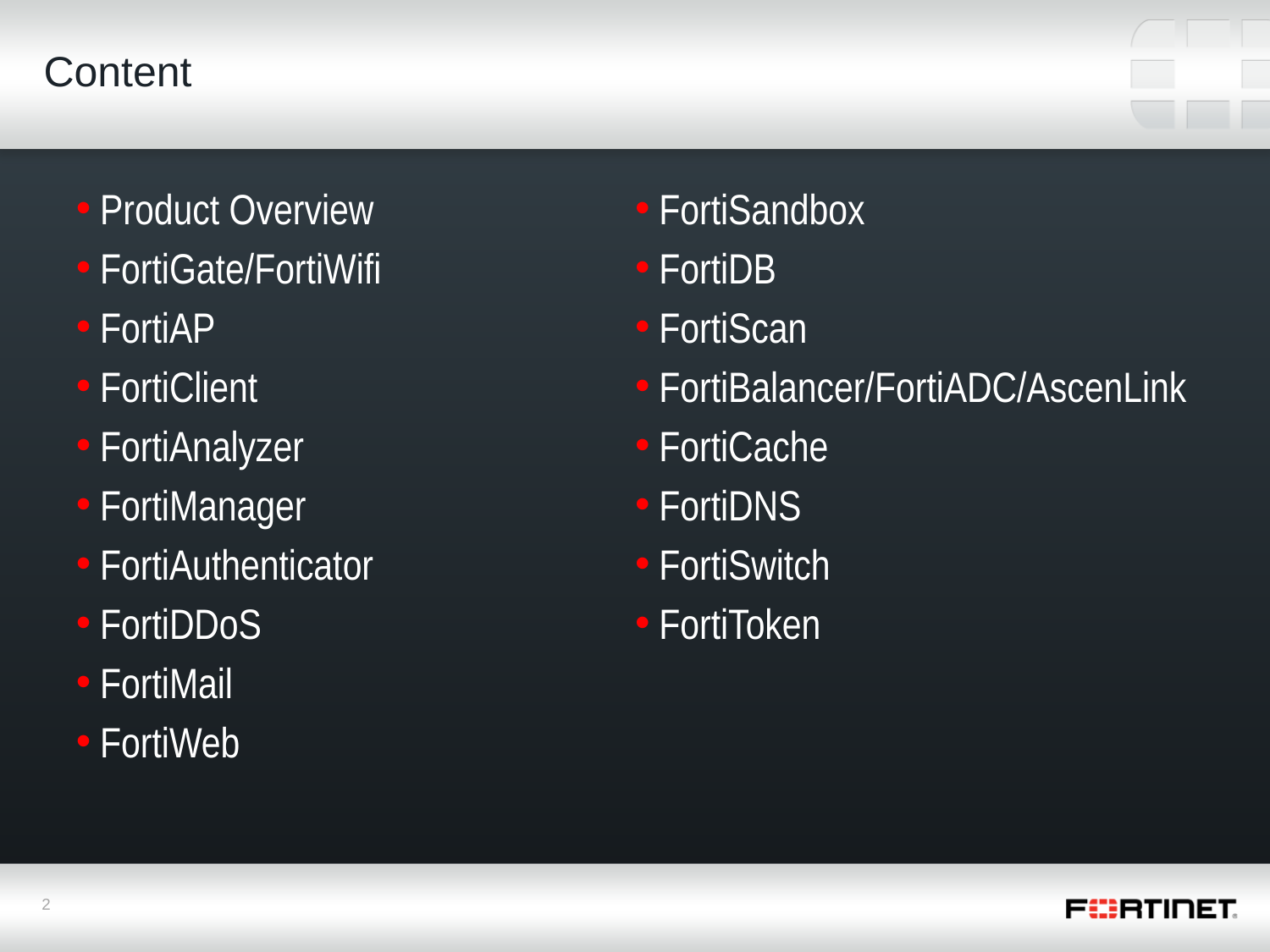

Content
Product Overview
FortiGate/FortiWifi
FortiAP
FortiClient
FortiAnalyzer
FortiManager
FortiAuthenticator
FortiDDoS
FortiMail
FortiWeb
FortiSandbox
FortiDB
FortiScan
FortiBalancer/FortiADC/AscenLink
FortiCache
FortiDNS
FortiSwitch
FortiToken